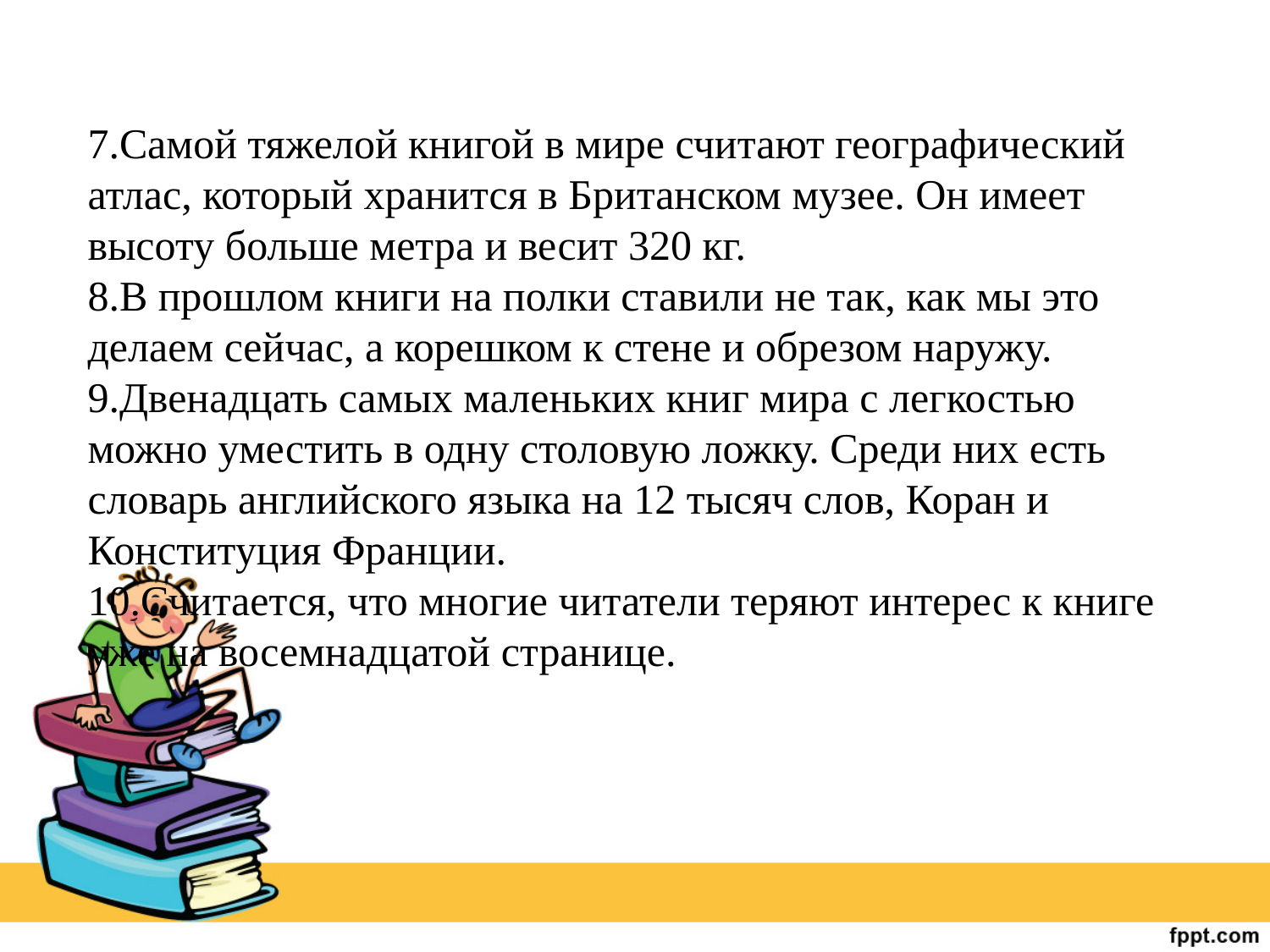

7.Самой тяжелой книгой в мире считают географический атлас, который хранится в Британском музее. Он имеет высоту больше метра и весит 320 кг.
8.В прошлом книги на полки ставили не так, как мы это делаем сейчас, а корешком к стене и обрезом наружу.
9.Двенадцать самых маленьких книг мира с легкостью можно уместить в одну столовую ложку. Среди них есть словарь английского языка на 12 тысяч слов, Коран и Конституция Франции.
10.Считается, что многие читатели теряют интерес к книге уже на восемнадцатой странице.